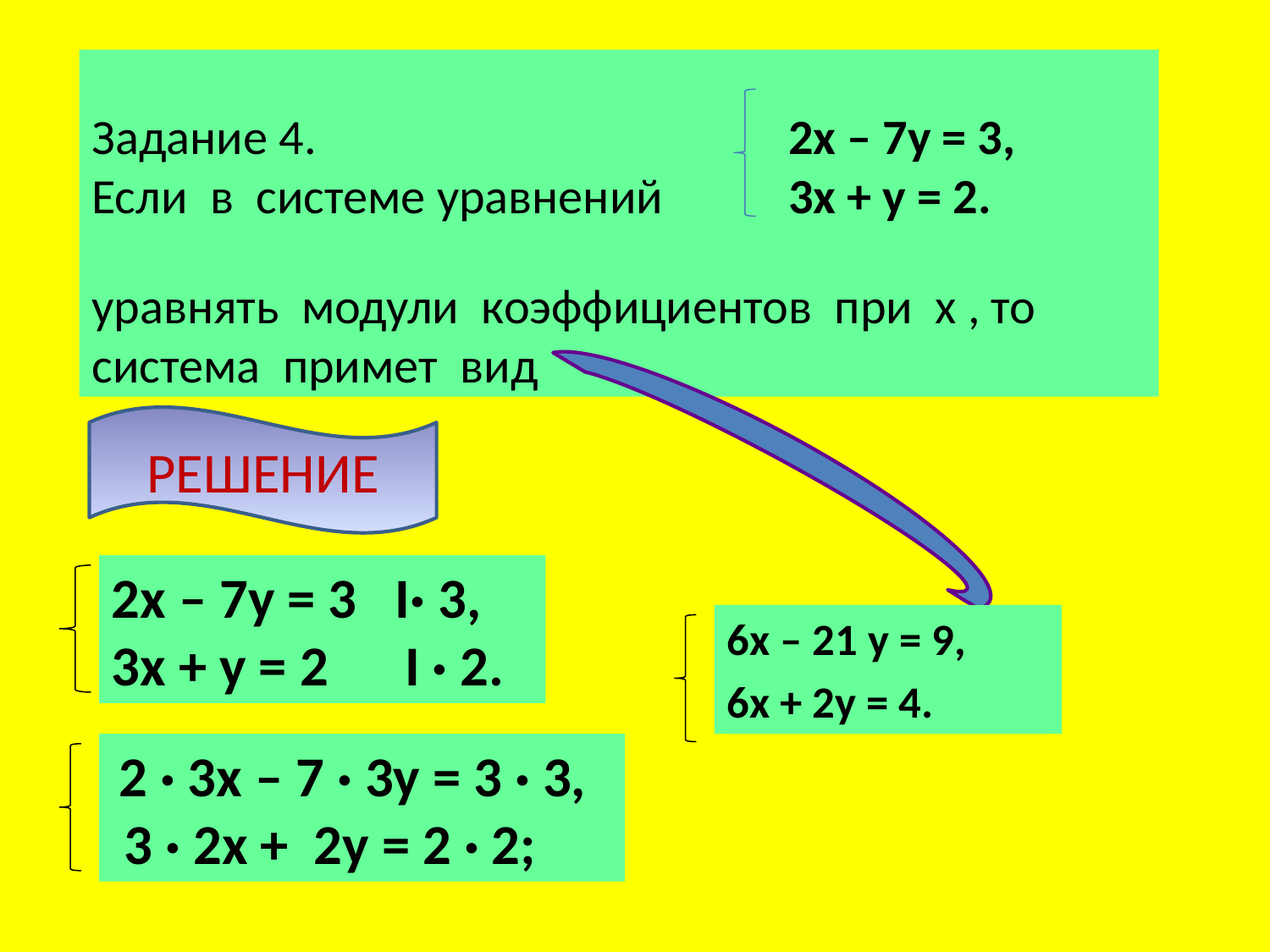

# Задание 4. Если  в  системе уравнений

2х – 7у = 3,
3х + у = 2.
уравнять  модули  коэффициентов  при  х , то система  примет  вид
РЕШЕНИЕ

2х – 7у = 3   Ι· 3,
3х + у = 2      Ι · 2.

6х – 21 у = 9,
6х + 2у = 4.

6х – 21 у = 9,
6х + 2у = 4.

 2 · 3х – 7 · 3у = 3 · 3,
 3 · 2х +  2у = 2 · 2;